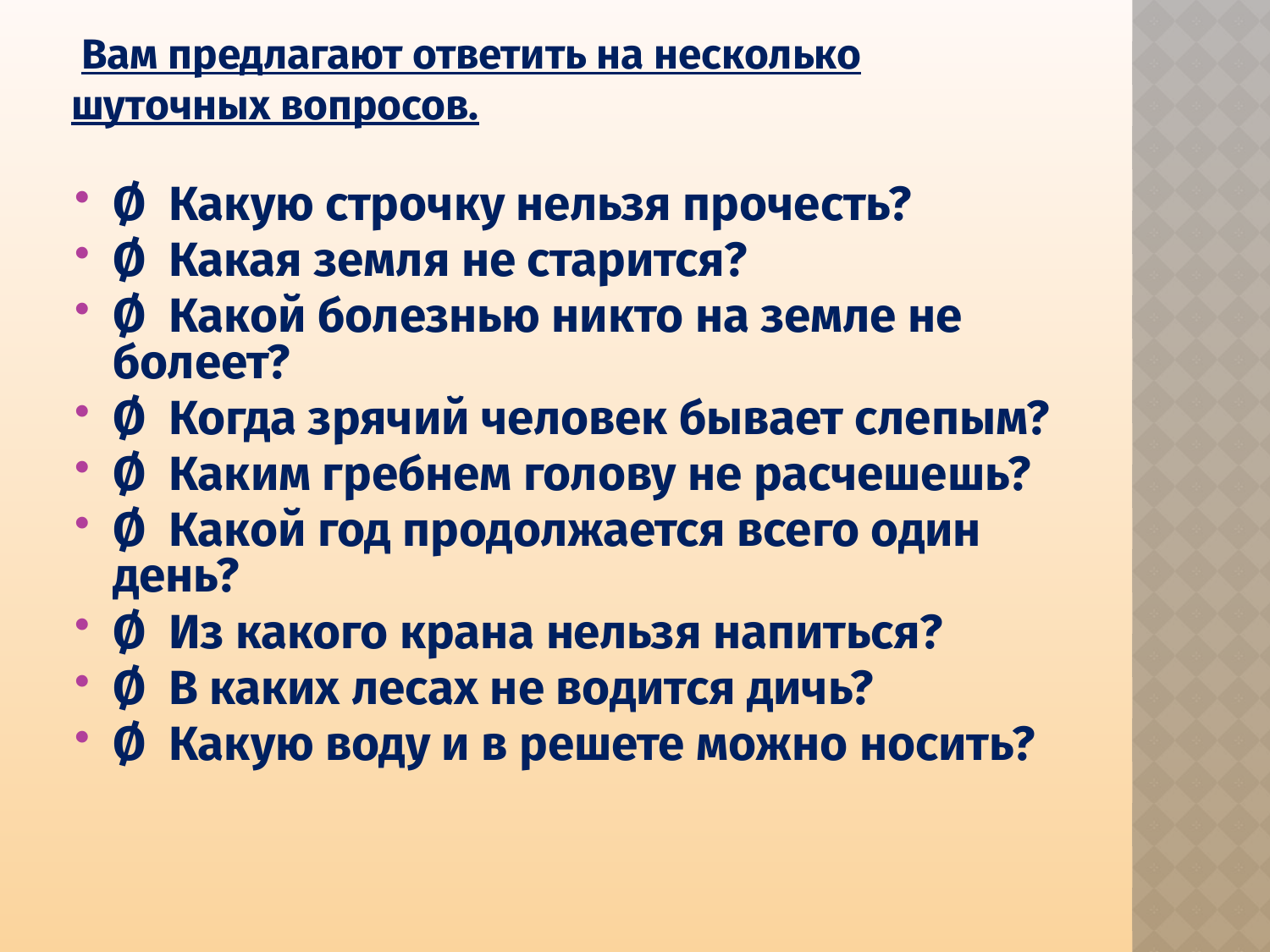

# Вам предлагают ответить на несколько шуточных вопросов.

Ø  Какую строчку нельзя прочесть?
Ø  Какая земля не старится?
Ø  Какой болезнью никто на земле не болеет?
Ø  Когда зрячий человек бывает слепым?
Ø  Каким гребнем голову не расчешешь?
Ø  Какой год продолжается всего один день?
Ø  Из какого крана нельзя напиться?
Ø  В каких лесах не водится дичь?
Ø  Какую воду и в решете можно носить?